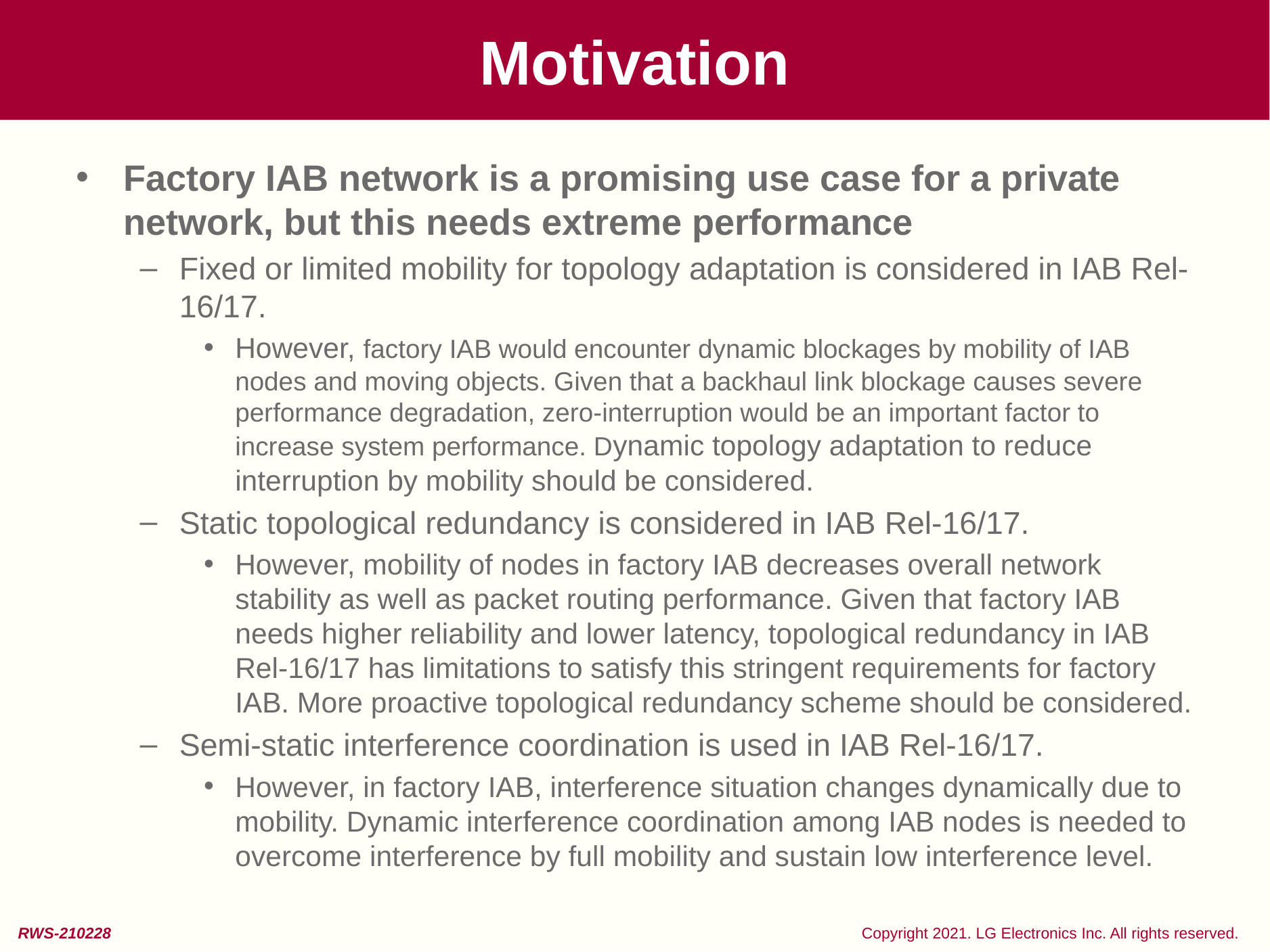

# Motivation
Factory IAB network is a promising use case for a private network, but this needs extreme performance
Fixed or limited mobility for topology adaptation is considered in IAB Rel-16/17.
However, factory IAB would encounter dynamic blockages by mobility of IAB nodes and moving objects. Given that a backhaul link blockage causes severe performance degradation, zero-interruption would be an important factor to increase system performance. Dynamic topology adaptation to reduce interruption by mobility should be considered.
Static topological redundancy is considered in IAB Rel-16/17.
However, mobility of nodes in factory IAB decreases overall network stability as well as packet routing performance. Given that factory IAB needs higher reliability and lower latency, topological redundancy in IAB Rel-16/17 has limitations to satisfy this stringent requirements for factory IAB. More proactive topological redundancy scheme should be considered.
Semi-static interference coordination is used in IAB Rel-16/17.
However, in factory IAB, interference situation changes dynamically due to mobility. Dynamic interference coordination among IAB nodes is needed to overcome interference by full mobility and sustain low interference level.